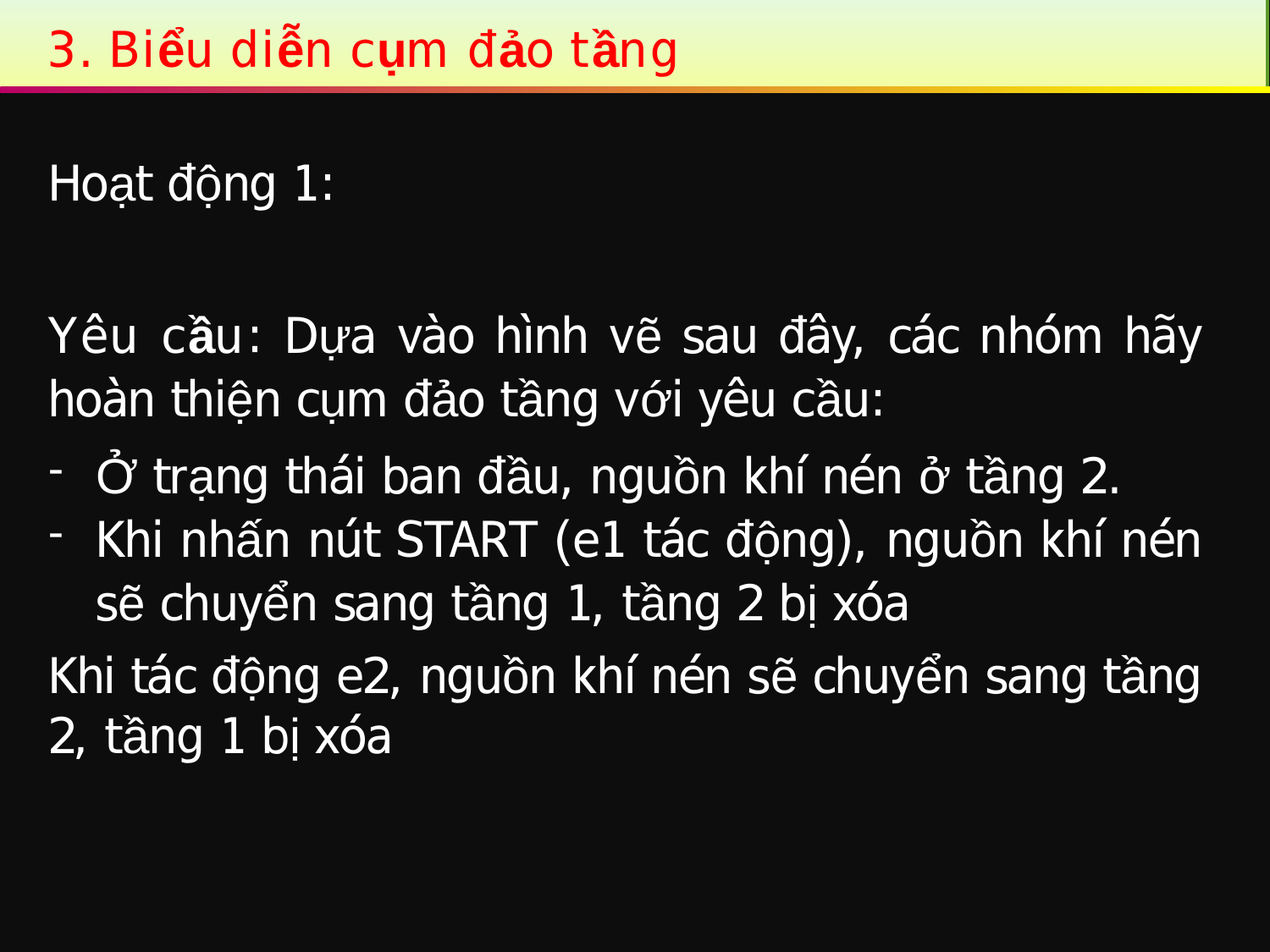

3. Biểu diễn cụm đảo tầng
Hoạt động 1:
Yêu cầu: Dựa vào hình vẽ sau đây, các nhóm hãy hoàn thiện cụm đảo tầng với yêu cầu:
Ở trạng thái ban đầu, nguồn khí nén ở tầng 2.
Khi nhấn nút START (e1 tác động), nguồn khí nén sẽ chuyển sang tầng 1, tầng 2 bị xóa
Khi tác động e2, nguồn khí nén sẽ chuyển sang tầng 2, tầng 1 bị xóa